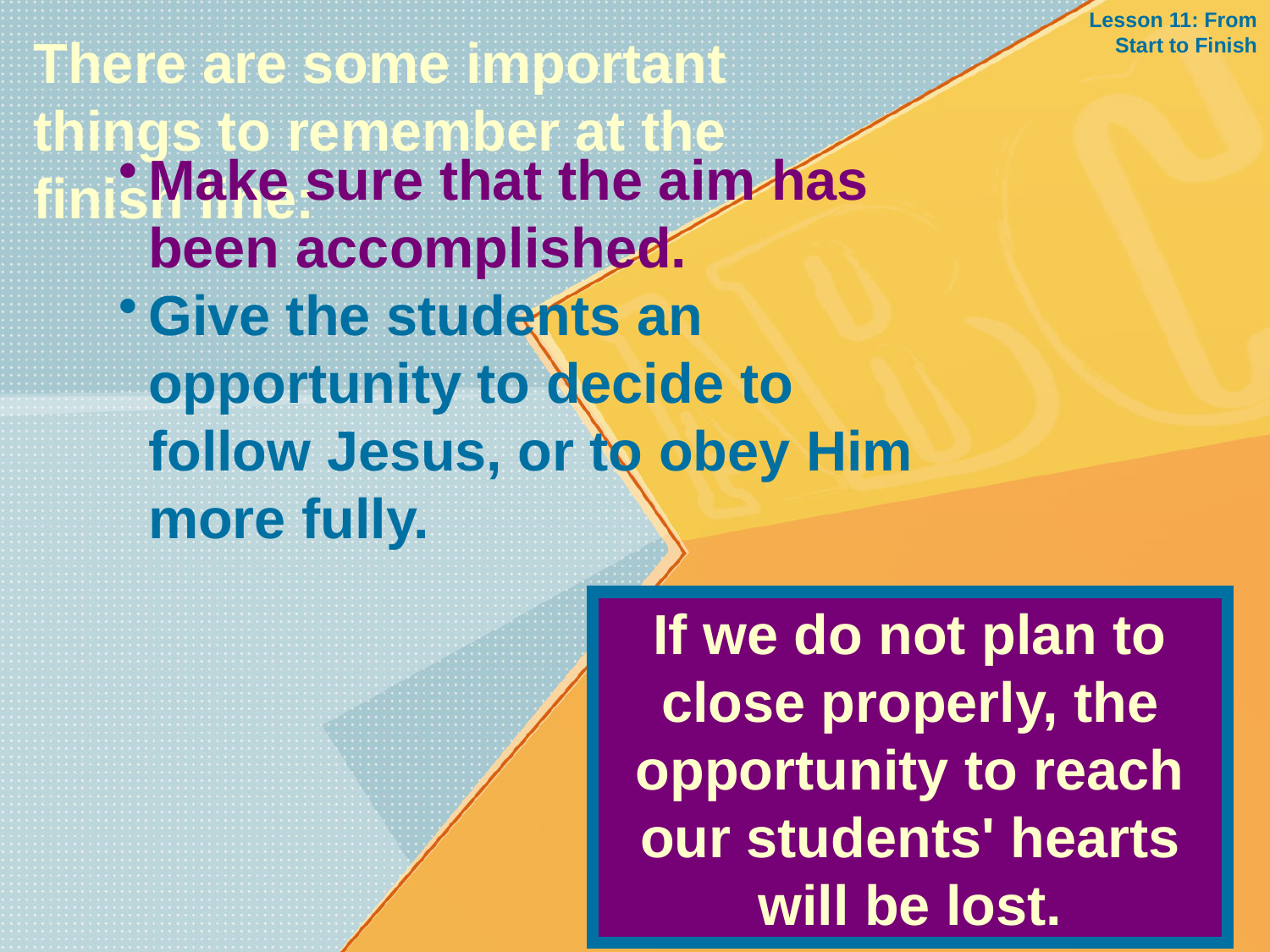

Lesson 11: From Start to Finish
There are some important things to remember at the finish line:
Make sure that the aim has been accomplished.
Give the students an opportunity to decide to follow Jesus, or to obey Him more fully.
If we do not plan to close properly, the opportunity to reach our students' hearts will be lost.